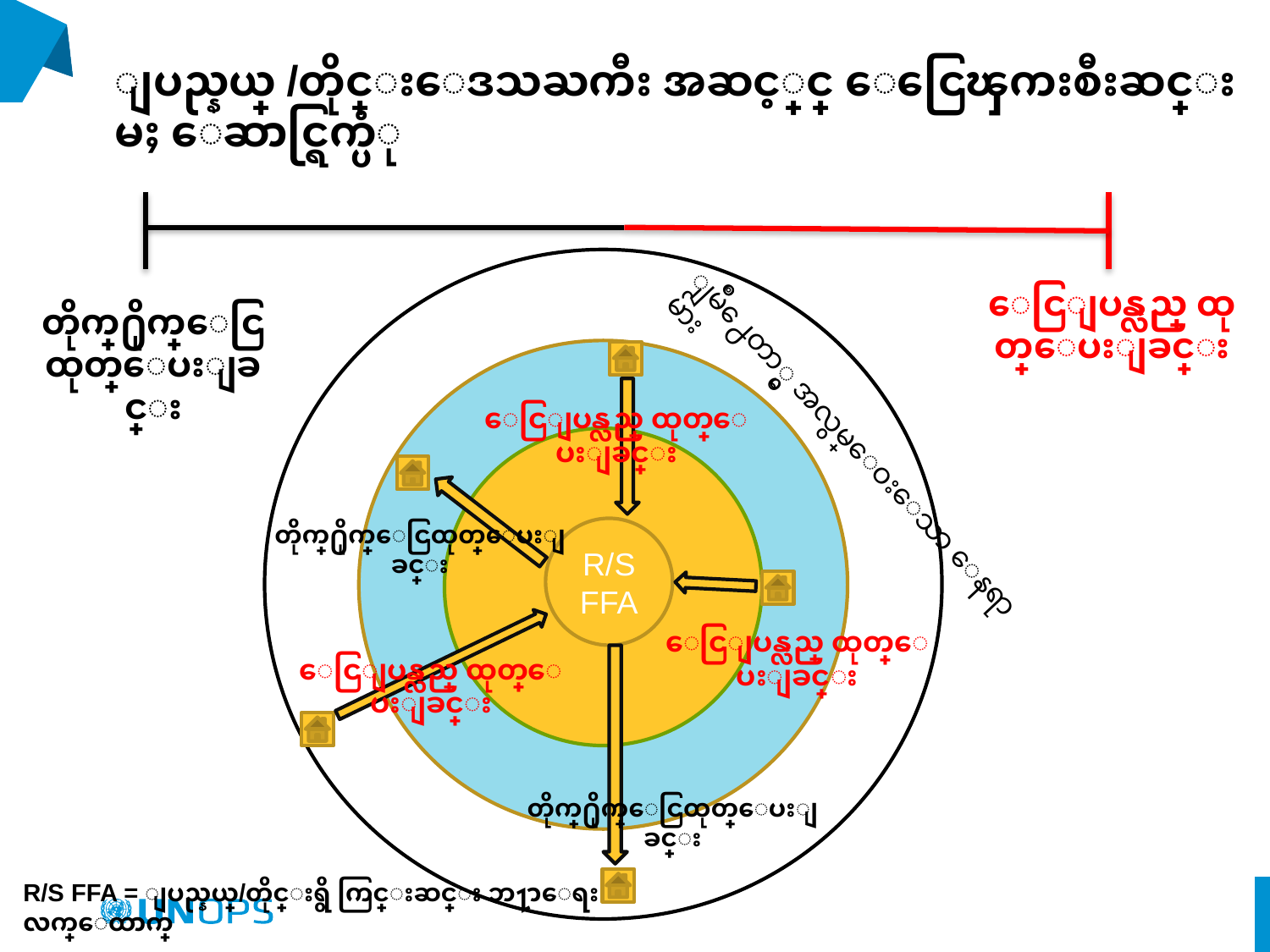

# ျပည္နယ္ /တိုင္းေဒသႀကီး အဆင့္တြင္ ေငြေၾကးစီးဆင္းမႈ ေဆာင္ရြက္ပံု
ျမိဳ႕ေတာ္မွ အလွမ္ေဝးေသာ ေနရာမ်ား
SO
FFA
ေငြျပန္လည္ ထုတ္ေပးျခင္း
တိုက္႐ိုက္ေငြထုတ္ေပးျခင္း
SO
FFA

ေငြျပန္လည္ ထုတ္ေပးျခင္း
SO
FFA

တိုက္႐ိုက္ေငြထုတ္ေပးျခင္း
R/S
FFA

ေငြျပန္လည္ ထုတ္ေပးျခင္း
ေငြျပန္လည္ ထုတ္ေပးျခင္း

တိုက္႐ိုက္ေငြထုတ္ေပးျခင္း

R/S FFA = ျပည္နယ္/တိုင္းရွိ ကြင္းဆင္း ဘ႑ာေရးလက္ေထာက္